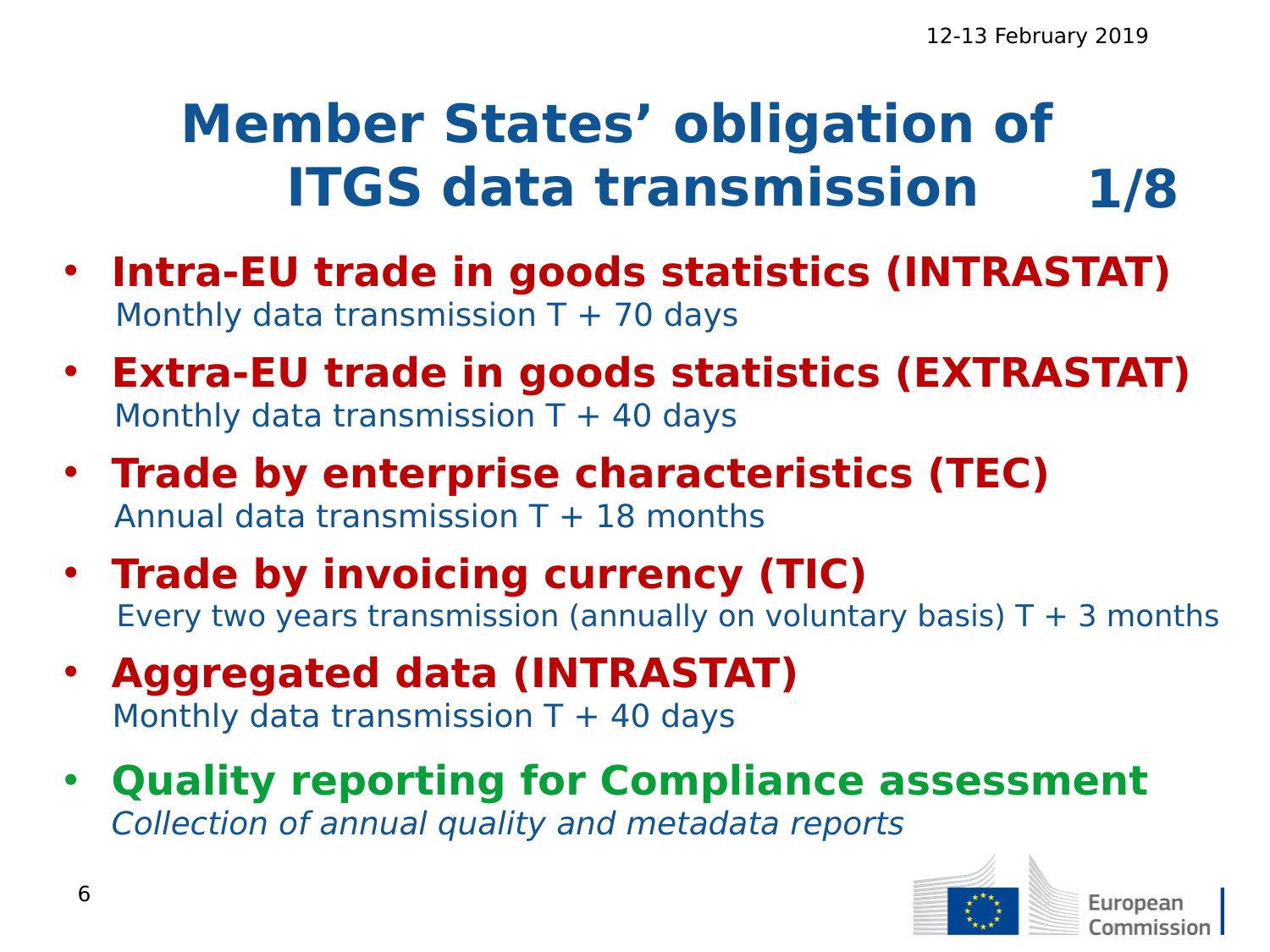

12-13 February 2019
 Member States’ obligation of ITGS data transmission
1/8
Intra-EU trade in goods statistics (INTRASTAT)
   Monthly data transmission T + 70 days
Extra-EU trade in goods statistics (EXTRASTAT)
   Monthly data transmission T + 40 days
Trade by enterprise characteristics (TEC)
   Annual data transmission T + 18 months
Trade by invoicing currency (TIC)
   Every two years transmission (annually on voluntary basis) T + 3 months
Aggregated data (INTRASTAT)
   Monthly data transmission T + 40 days
Quality reporting for Compliance assessment
Collection of annual quality and metadata reports

6